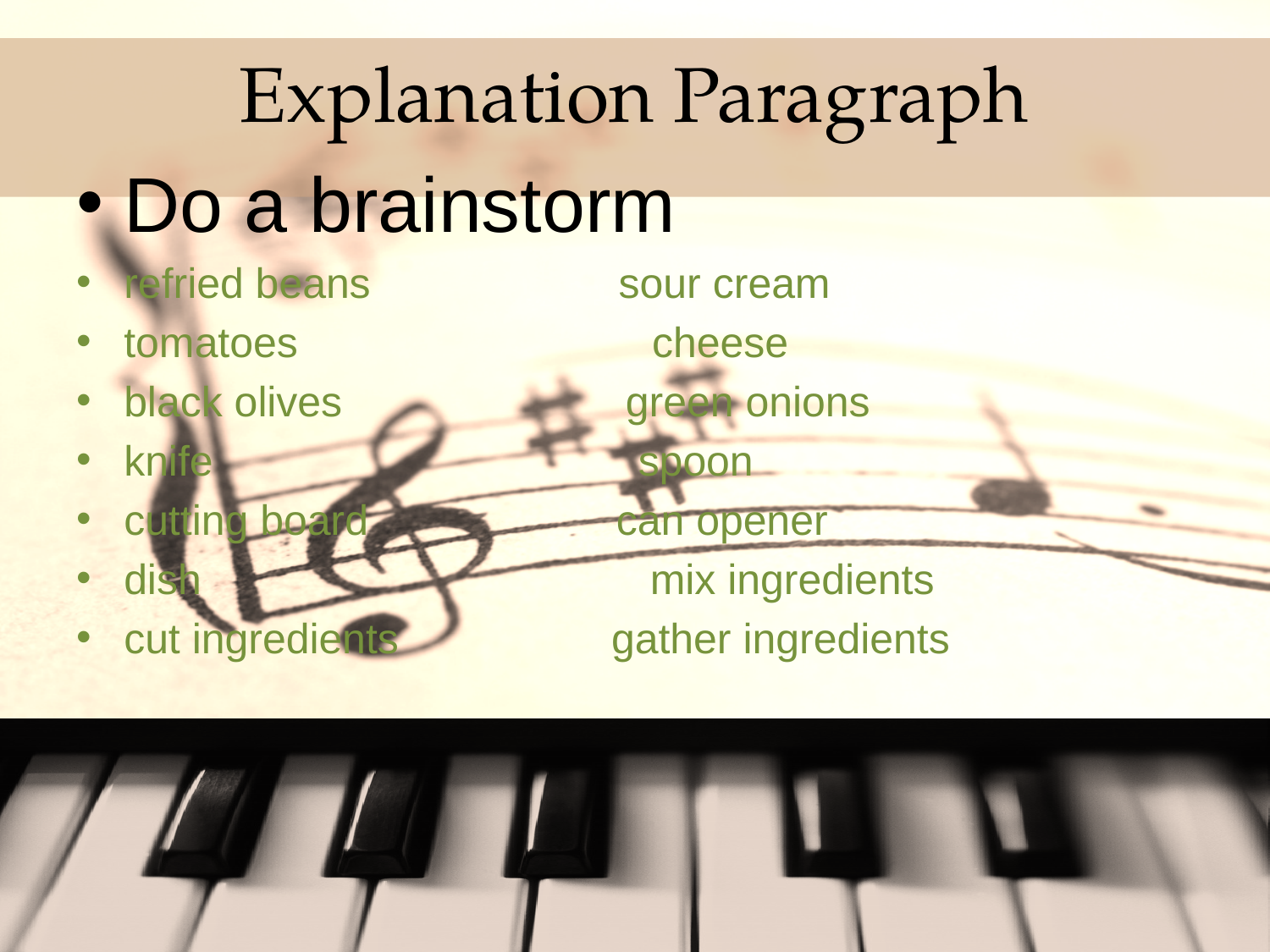

# Explanation Paragraph
Do a brainstorm
refried beans                     sour cream
tomatoes                              cheese
black olives                        green onions
knife                                    spoon
cutting board                     can opener
dish                                      mix ingredients
cut ingredients                  gather ingredients